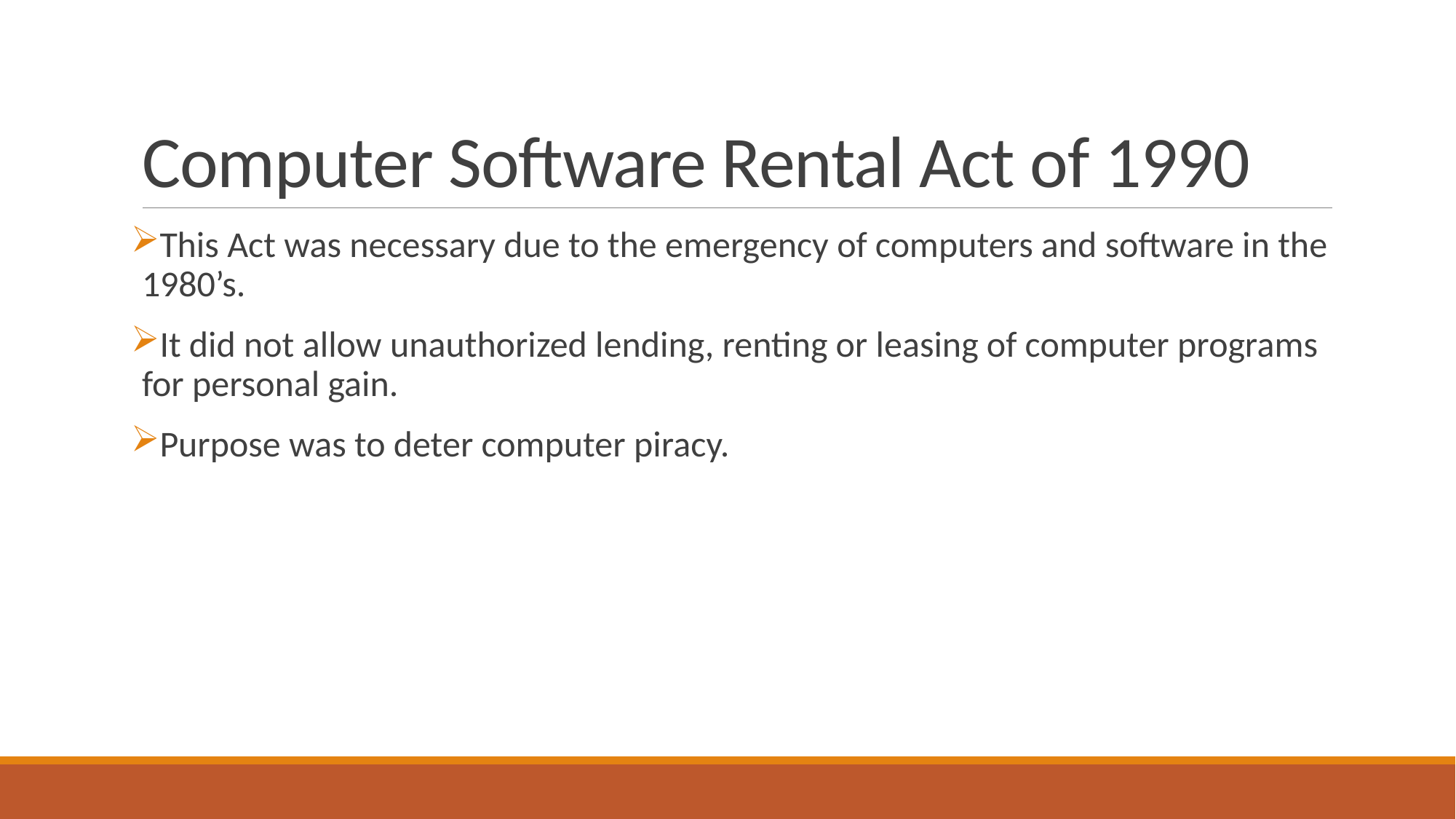

# Computer Software Rental Act of 1990
This Act was necessary due to the emergency of computers and software in the 1980’s.
It did not allow unauthorized lending, renting or leasing of computer programs for personal gain.
Purpose was to deter computer piracy.